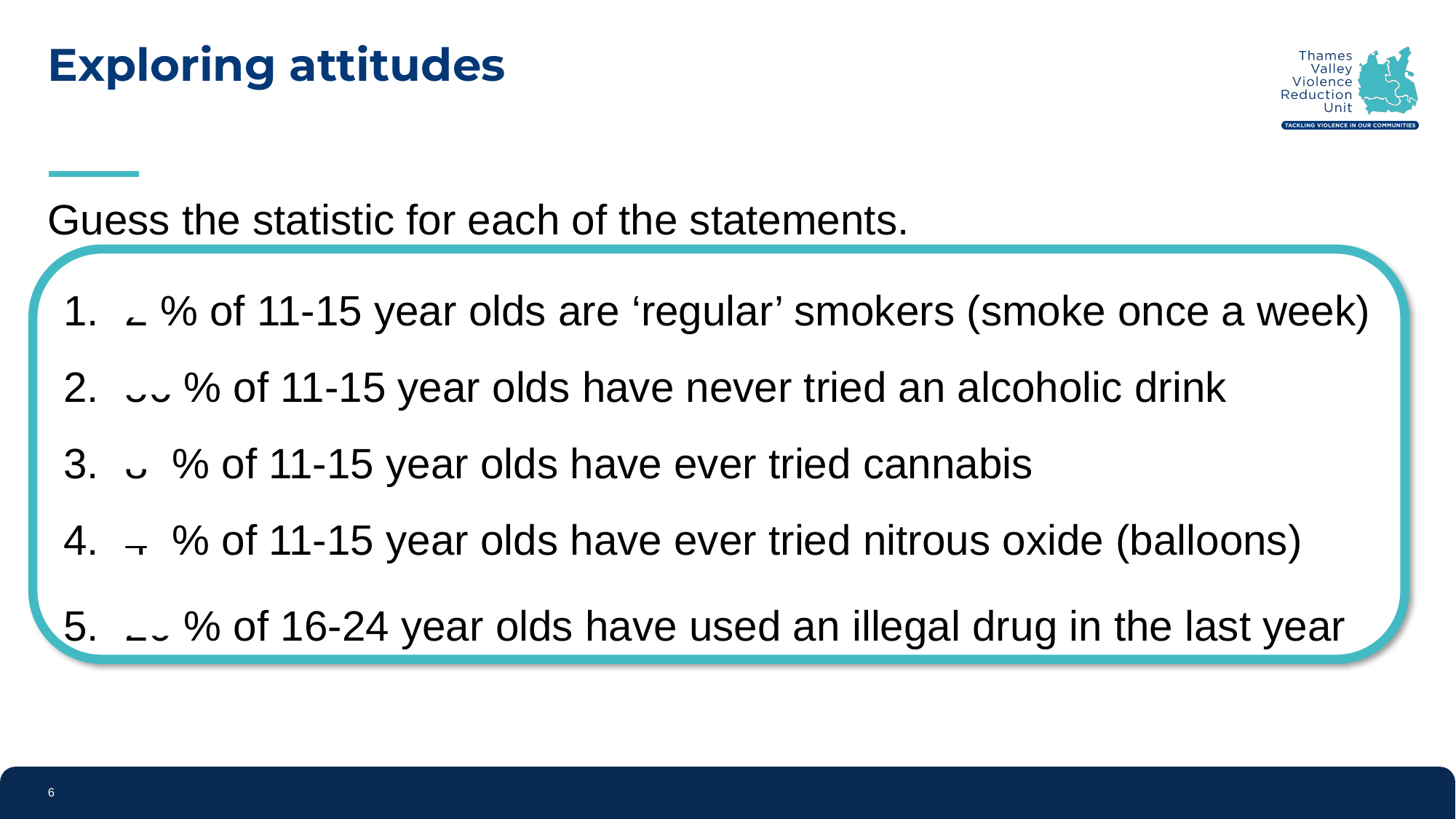

# Exploring attitudes
Guess the statistic for each of the statements.
2 % of 11-15 year olds are ‘regular’ smokers (smoke once a week)
56 % of 11-15 year olds have never tried an alcoholic drink
8  % of 11-15 year olds have ever tried cannabis
4  % of 11-15 year olds have ever tried nitrous oxide (balloons)
20 % of 16-24 year olds have used an illegal drug in the last year

6